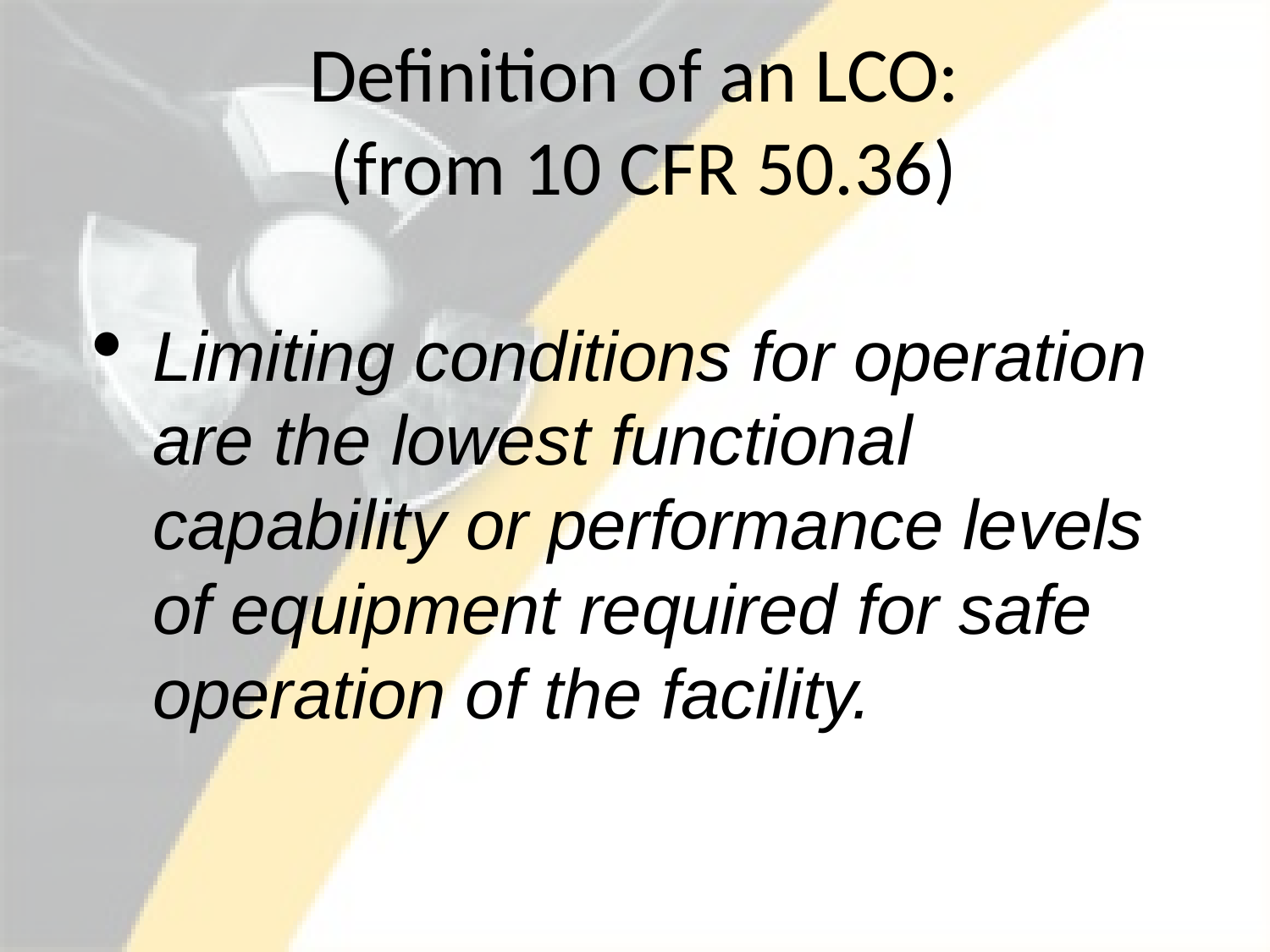

# Definition of an LCO: (from 10 CFR 50.36)

Limiting conditions for operation are the lowest functional capability or performance levels of equipment required for safe operation of the facility.